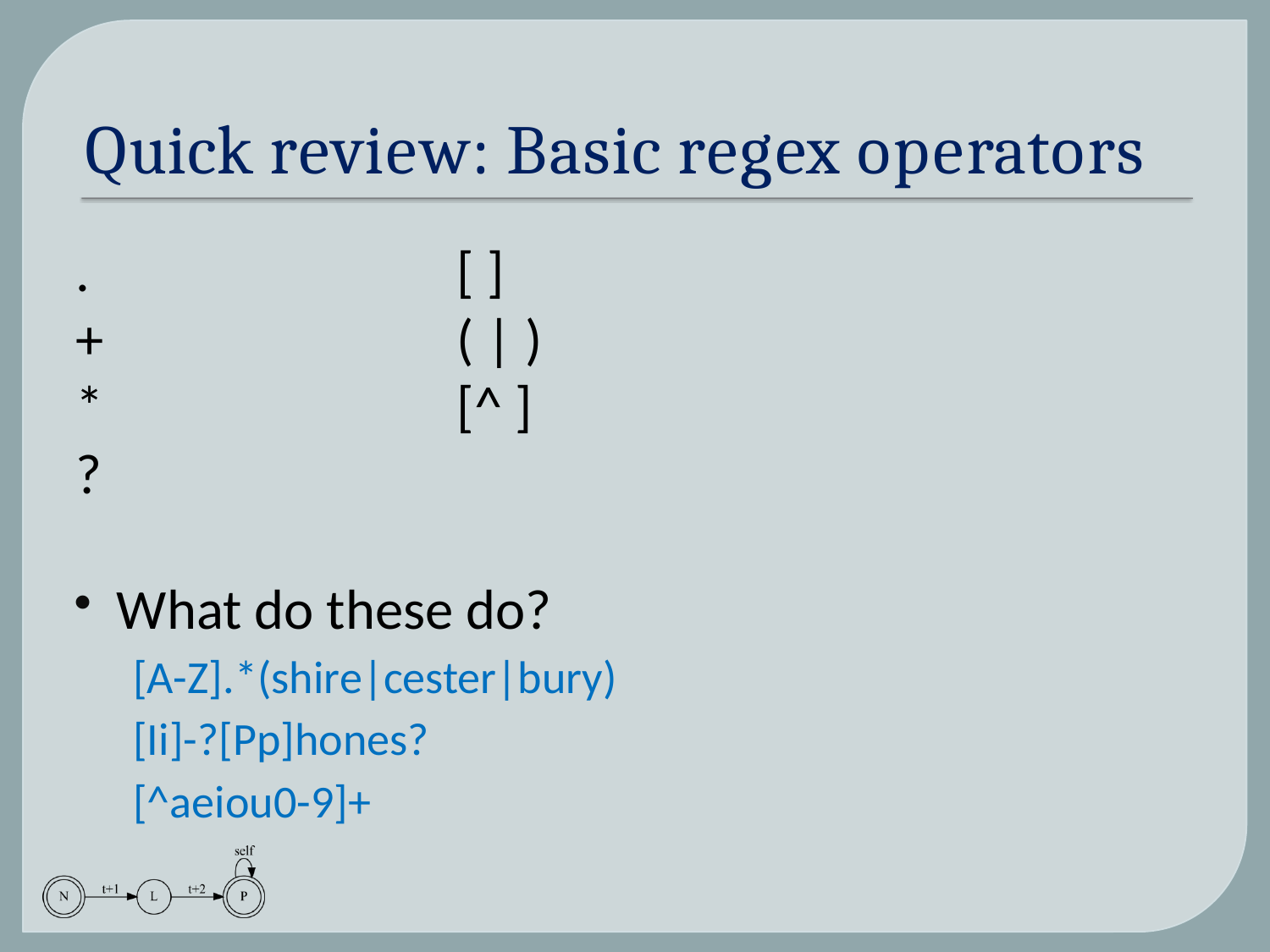

# Quick review: Basic regex operators
.			[ ]
+			( | )
*			[^ ]
?

What do these do?
[A-Z].*(shire|cester|bury)
[Ii]-?[Pp]hones?
[^aeiou0-9]+